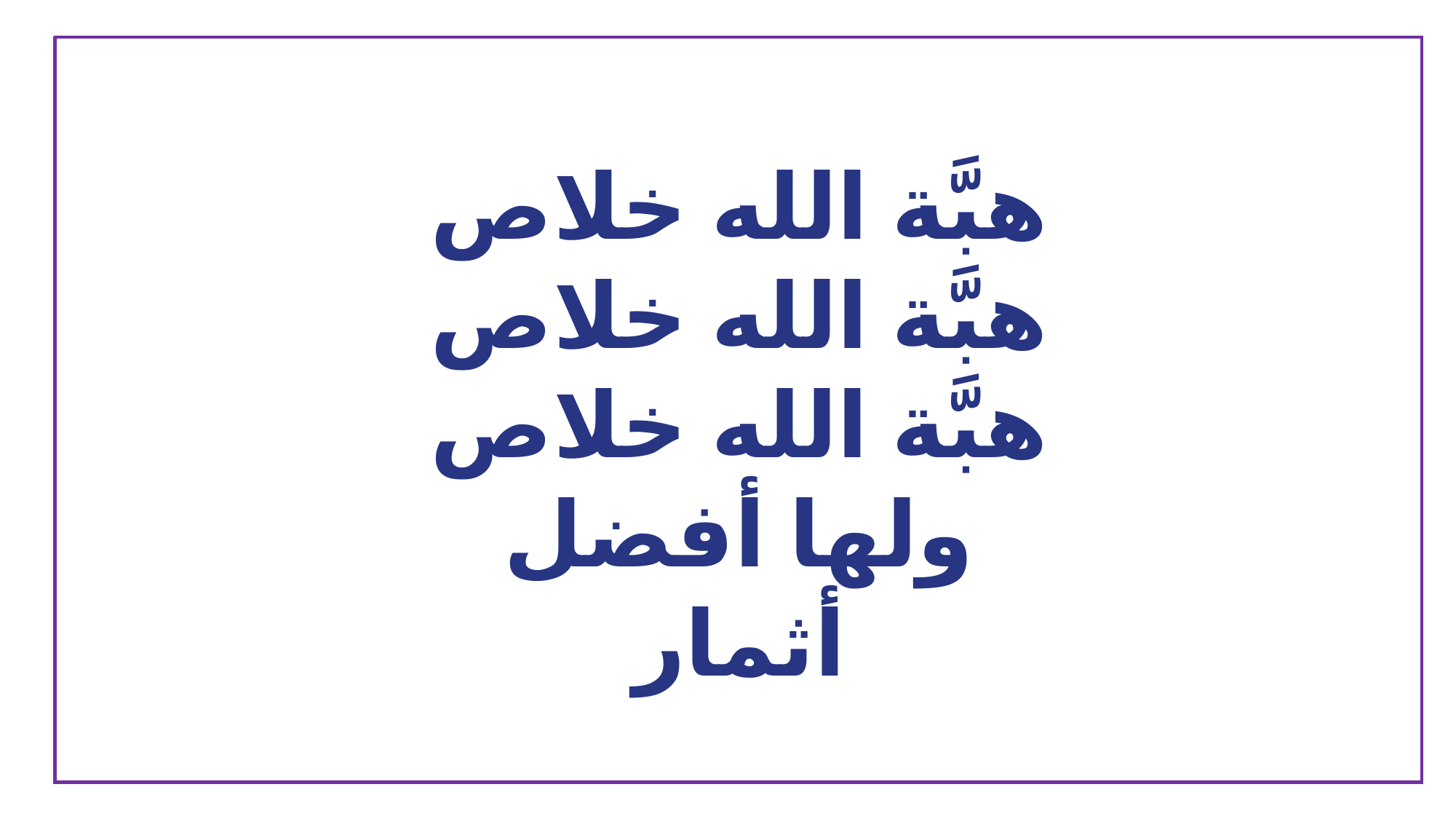

هبَّة الله خلاص
هبَّة الله خلاص
هبَّة الله خلاص
ولها أفضل أثمار